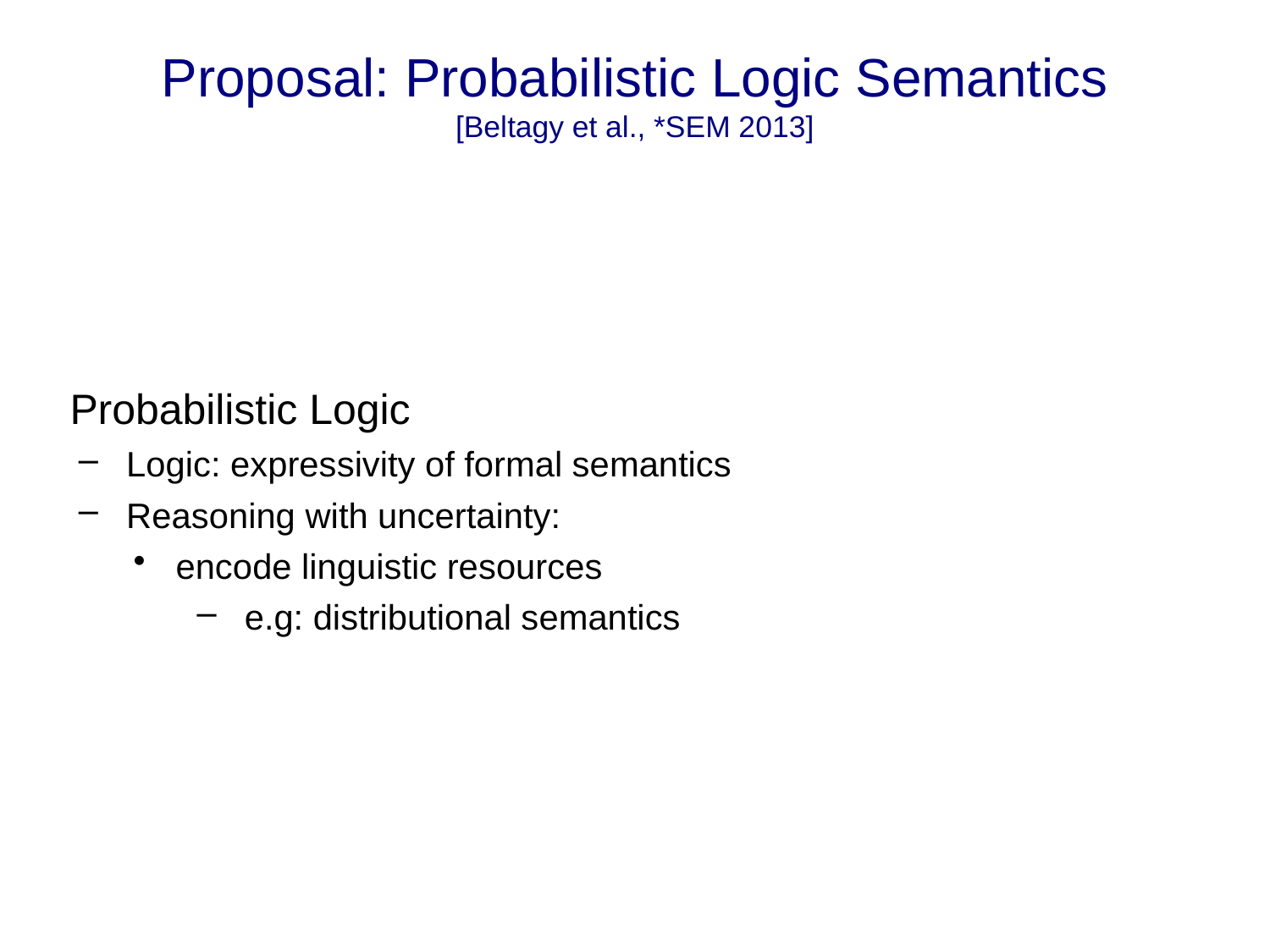

# Proposal: Probabilistic Logic Semantics
[Beltagy et al., *SEM 2013]
Probabilistic Logic
Logic: expressivity of formal semantics
Reasoning with uncertainty:
encode linguistic resources
e.g: distributional semantics
8